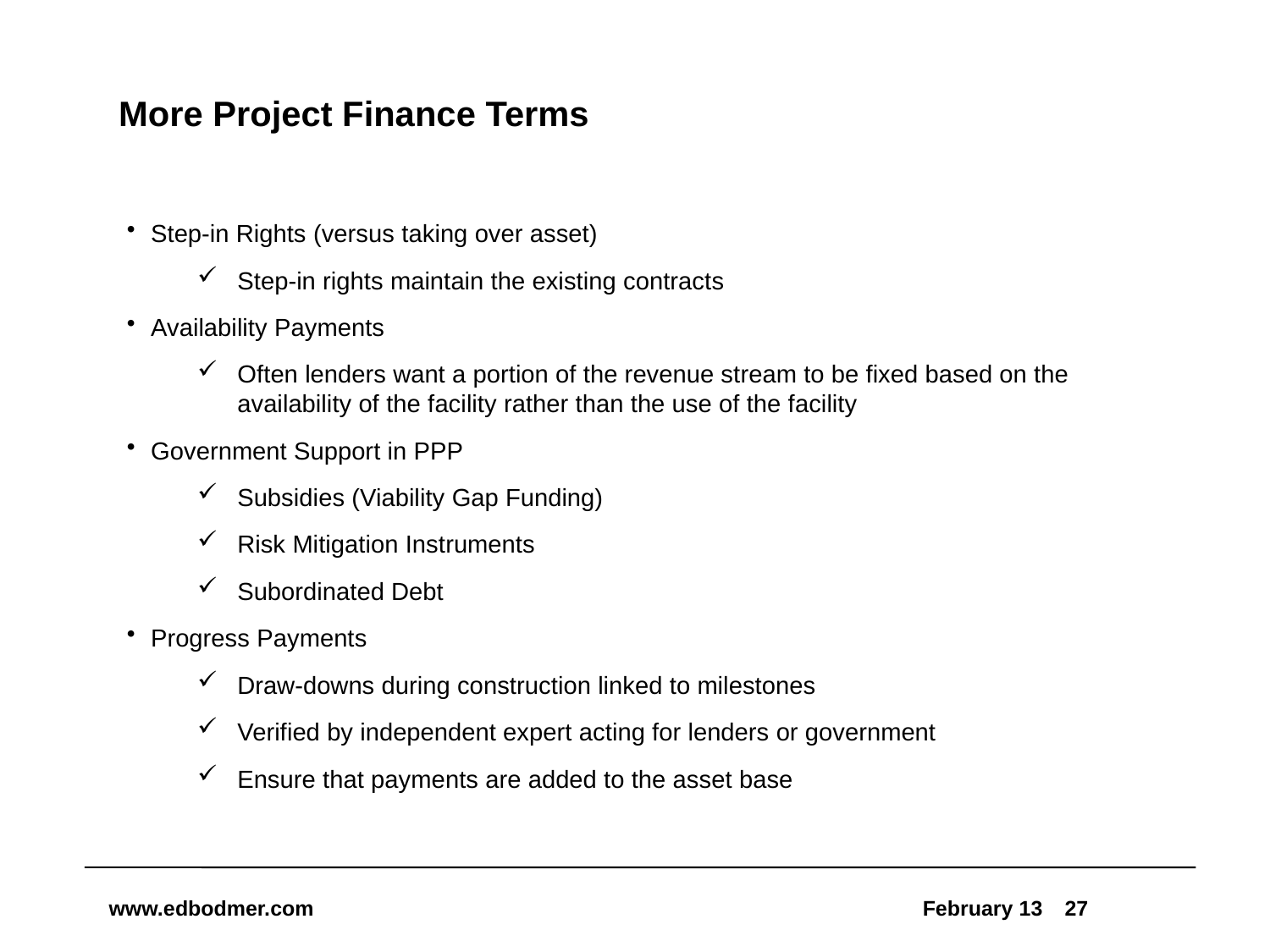

# More Project Finance Terms
Step-in Rights (versus taking over asset)
Step-in rights maintain the existing contracts
Availability Payments
Often lenders want a portion of the revenue stream to be fixed based on the availability of the facility rather than the use of the facility
Government Support in PPP
Subsidies (Viability Gap Funding)
Risk Mitigation Instruments
Subordinated Debt
Progress Payments
Draw-downs during construction linked to milestones
Verified by independent expert acting for lenders or government
Ensure that payments are added to the asset base